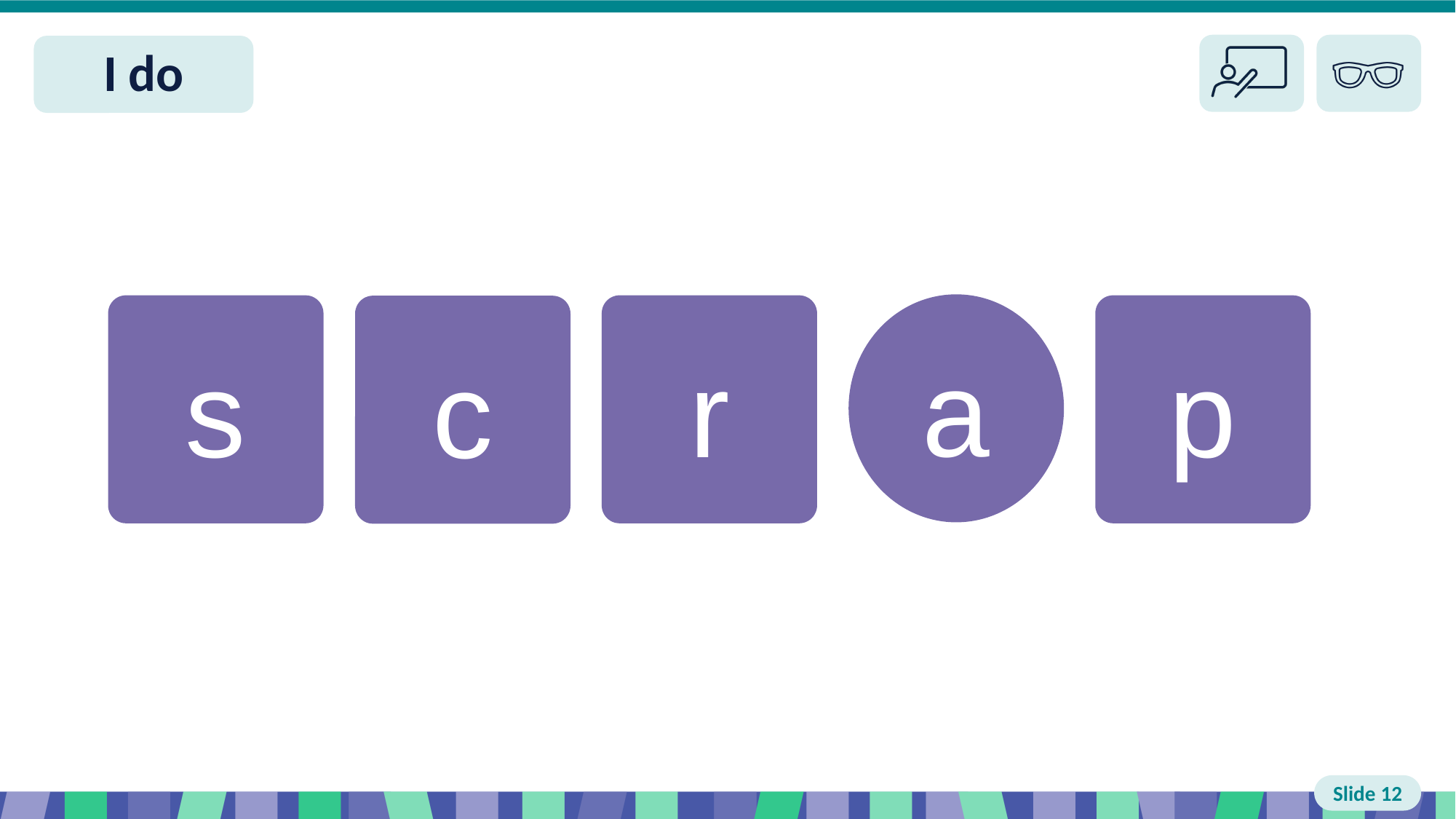

Slide 12 I do
a
s
r
c
p